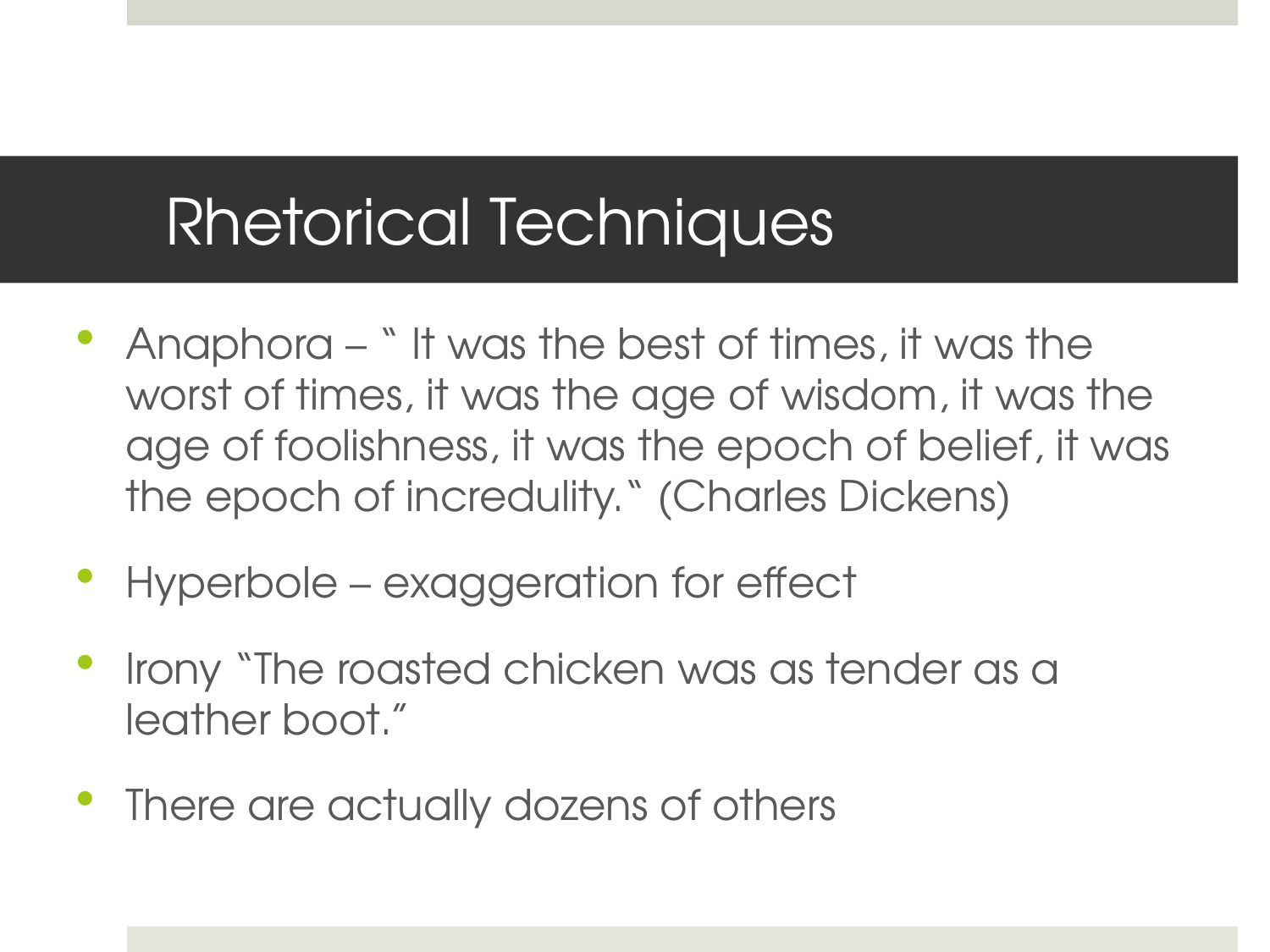

# Rhetorical Techniques
Anaphora – “ It was the best of times, it was the worst of times, it was the age of wisdom, it was the age of foolishness, it was the epoch of belief, it was the epoch of incredulity.“ (Charles Dickens)
Hyperbole – exaggeration for effect
Irony “The roasted chicken was as tender as a leather boot.”
There are actually dozens of others